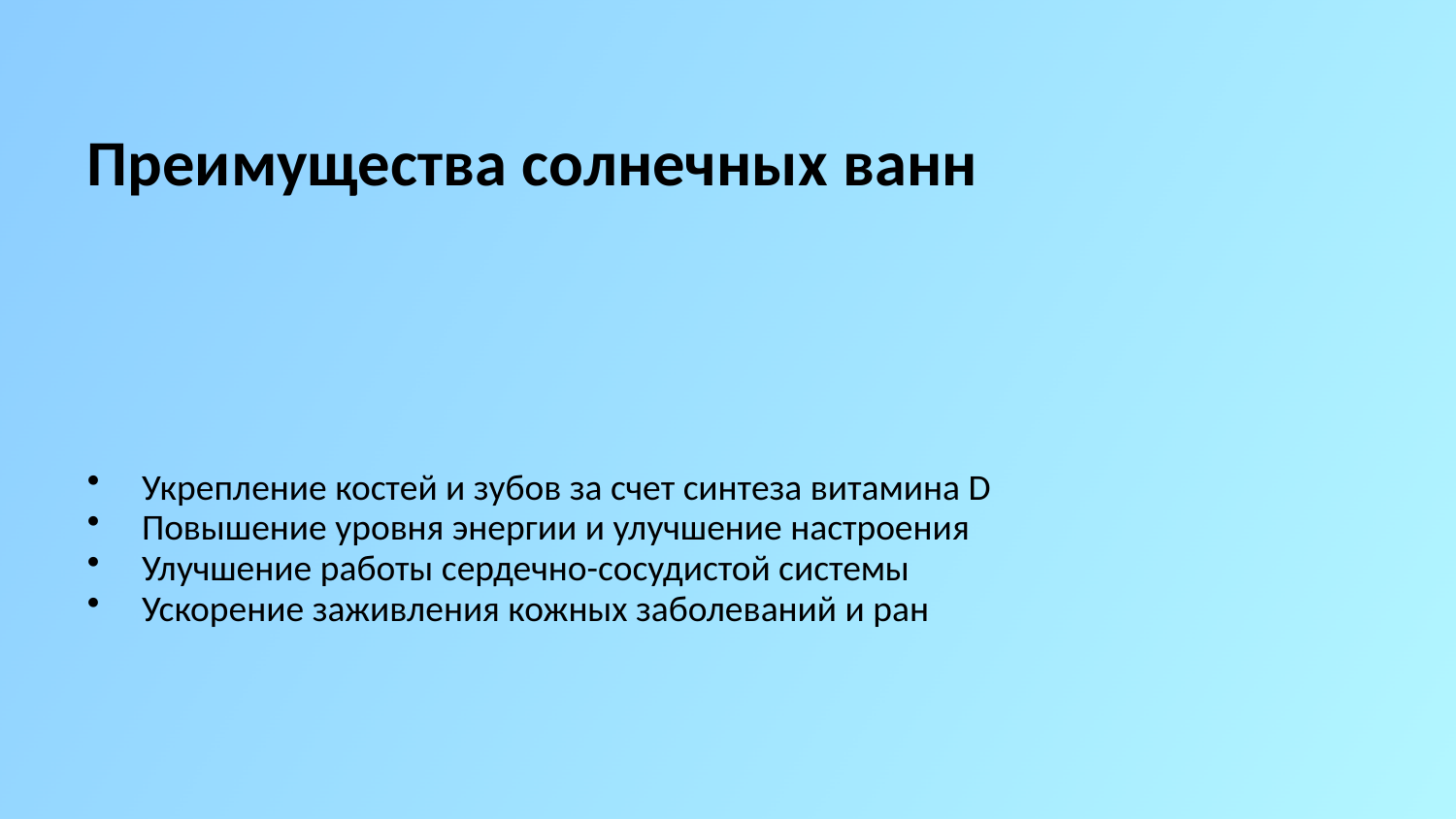

Преимущества солнечных ванн
Укрепление костей и зубов за счет синтеза витамина D
Повышение уровня энергии и улучшение настроения
Улучшение работы сердечно-сосудистой системы
Ускорение заживления кожных заболеваний и ран